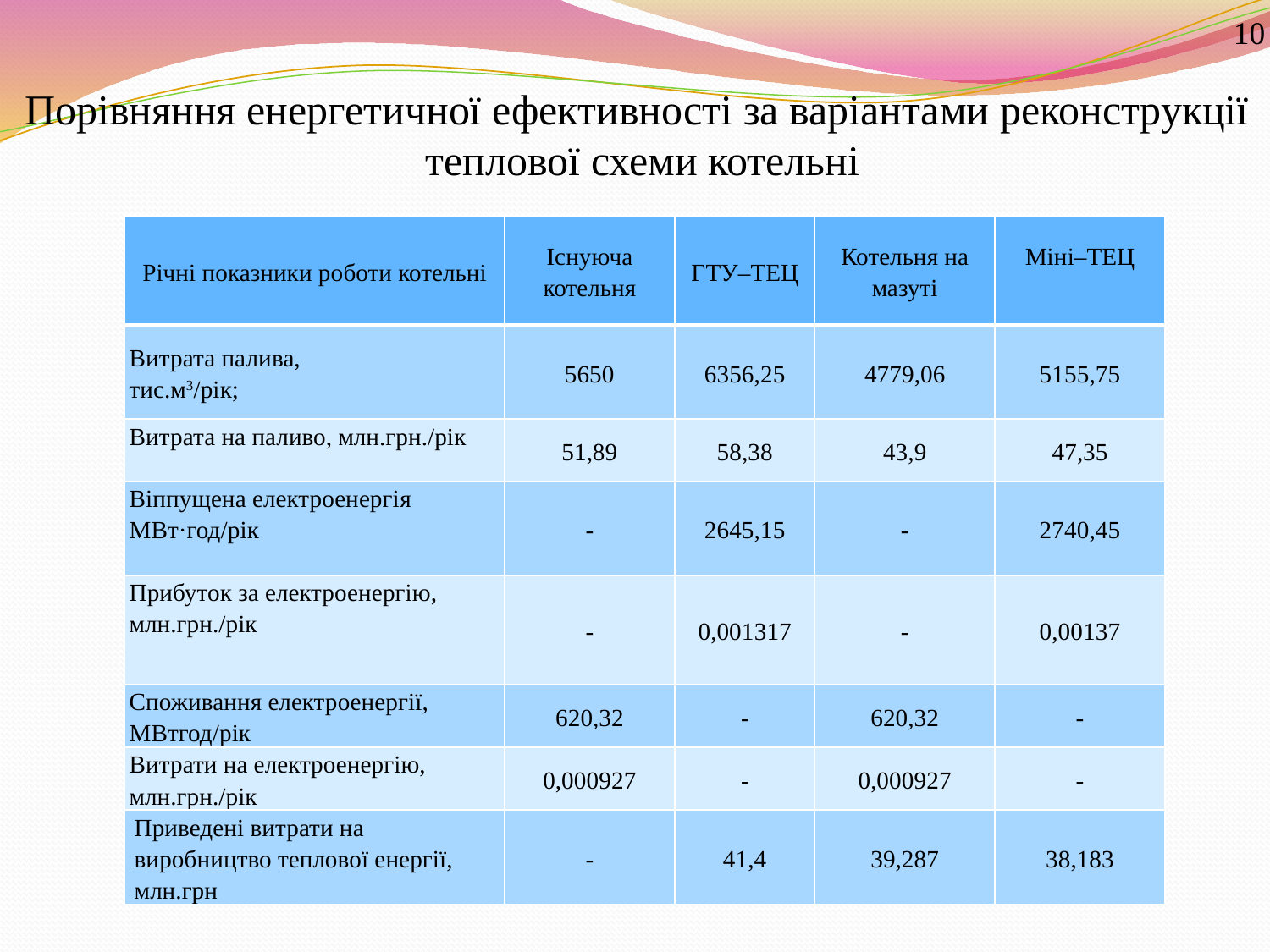

10
Порівняння енергетичної ефективності за варіантами реконструкції
 теплової схеми котельні
| Річні показники роботи котельні | Існуюча котельня | ГТУ–ТЕЦ | Котельня на мазуті | Міні–ТЕЦ |
| --- | --- | --- | --- | --- |
| Витрата палива, тис.м3/рік; | 5650 | 6356,25 | 4779,06 | 5155,75 |
| Витрата на паливо, млн.грн./рік | 51,89 | 58,38 | 43,9 | 47,35 |
| Віппущена електроенергія МВт·год/рік | - | 2645,15 | - | 2740,45 |
| Прибуток за електроенергію, млн.грн./рік | - | 0,001317 | - | 0,00137 |
| Споживання електроенергії, МВтгод/рік | 620,32 | - | 620,32 | - |
| Витрати на електроенергію, млн.грн./рік | 0,000927 | - | 0,000927 | - |
| Приведені витрати на виробництво теплової енергії, млн.грн | - | 41,4 | 39,287 | 38,183 |